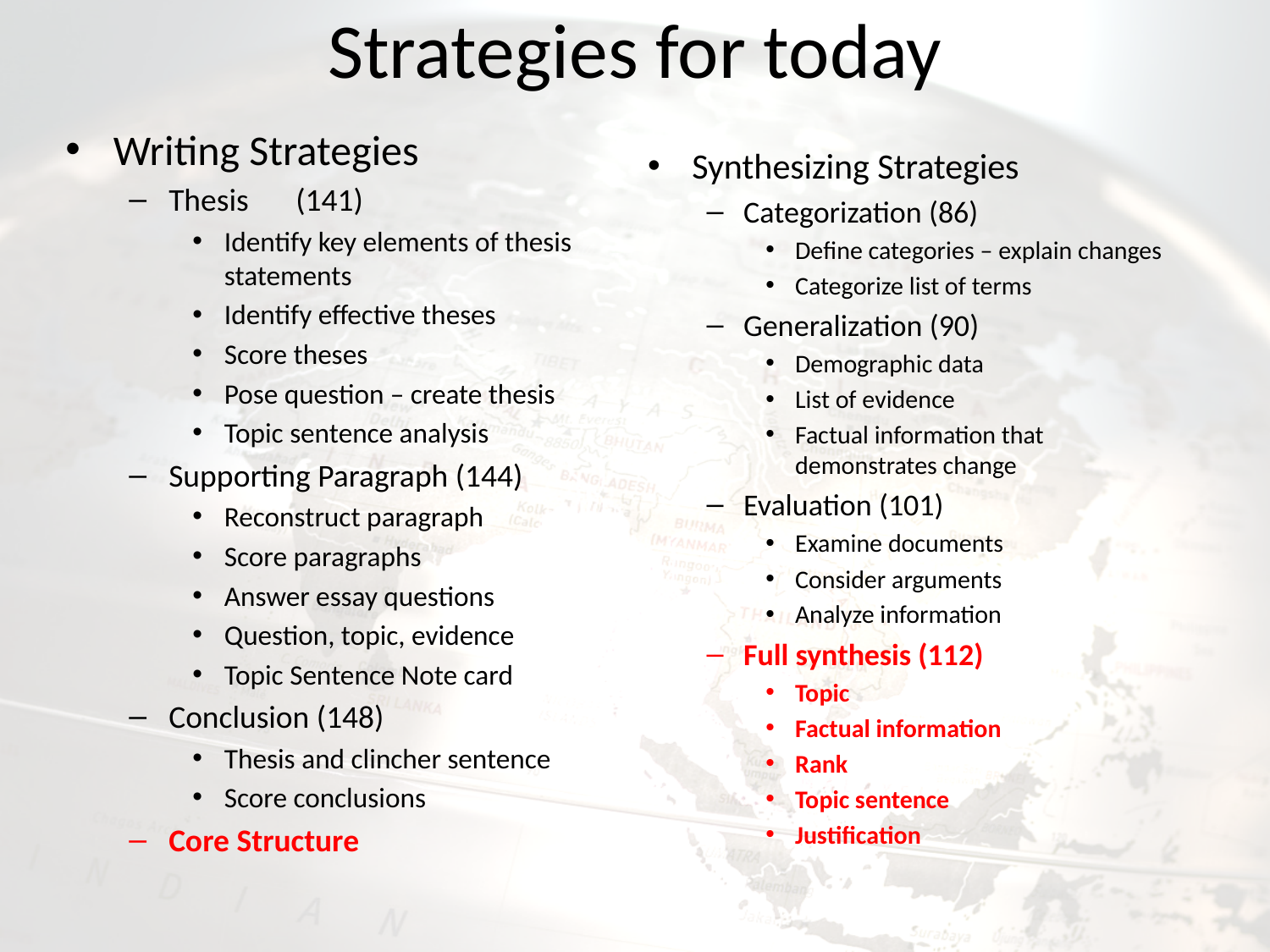

# Strategies for today
Writing Strategies
Thesis	(141)
Identify key elements of thesis statements
Identify effective theses
Score theses
Pose question – create thesis
Topic sentence analysis
Supporting Paragraph (144)
Reconstruct paragraph
Score paragraphs
Answer essay questions
Question, topic, evidence
Topic Sentence Note card
Conclusion (148)
Thesis and clincher sentence
Score conclusions
Core Structure
Synthesizing Strategies
Categorization (86)
Define categories – explain changes
Categorize list of terms
Generalization (90)
Demographic data
List of evidence
Factual information that demonstrates change
Evaluation (101)
Examine documents
Consider arguments
Analyze information
Full synthesis (112)
Topic
Factual information
Rank
Topic sentence
Justification